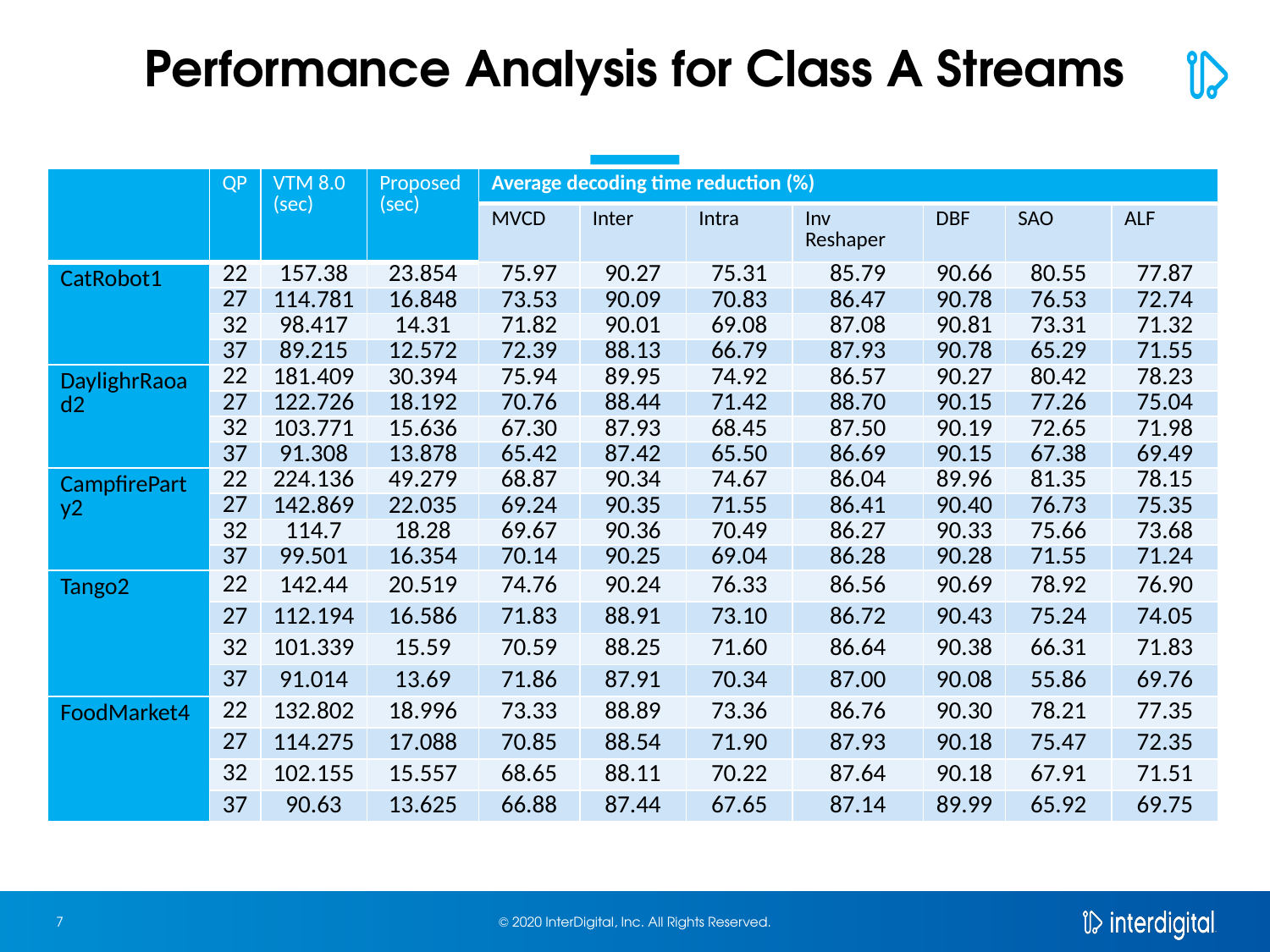

# Performance Analysis for Class A Streams
|  | QP | VTM 8.0 (sec) | Proposed (sec) | Average decoding time reduction (%) |  |  |  |  |  |  |
| --- | --- | --- | --- | --- | --- | --- | --- | --- | --- | --- |
|  |  |  |  | MVCD | Inter | Intra | Inv Reshaper | DBF | SAO | ALF |
| CatRobot1 | 22 | 157.38 | 23.854 | 75.97 | 90.27 | 75.31 | 85.79 | 90.66 | 80.55 | 77.87 |
|  | 27 | 114.781 | 16.848 | 73.53 | 90.09 | 70.83 | 86.47 | 90.78 | 76.53 | 72.74 |
|  | 32 | 98.417 | 14.31 | 71.82 | 90.01 | 69.08 | 87.08 | 90.81 | 73.31 | 71.32 |
|  | 37 | 89.215 | 12.572 | 72.39 | 88.13 | 66.79 | 87.93 | 90.78 | 65.29 | 71.55 |
| DaylighrRaoad2 | 22 | 181.409 | 30.394 | 75.94 | 89.95 | 74.92 | 86.57 | 90.27 | 80.42 | 78.23 |
|  | 27 | 122.726 | 18.192 | 70.76 | 88.44 | 71.42 | 88.70 | 90.15 | 77.26 | 75.04 |
|  | 32 | 103.771 | 15.636 | 67.30 | 87.93 | 68.45 | 87.50 | 90.19 | 72.65 | 71.98 |
|  | 37 | 91.308 | 13.878 | 65.42 | 87.42 | 65.50 | 86.69 | 90.15 | 67.38 | 69.49 |
| CampfireParty2 | 22 | 224.136 | 49.279 | 68.87 | 90.34 | 74.67 | 86.04 | 89.96 | 81.35 | 78.15 |
|  | 27 | 142.869 | 22.035 | 69.24 | 90.35 | 71.55 | 86.41 | 90.40 | 76.73 | 75.35 |
|  | 32 | 114.7 | 18.28 | 69.67 | 90.36 | 70.49 | 86.27 | 90.33 | 75.66 | 73.68 |
|  | 37 | 99.501 | 16.354 | 70.14 | 90.25 | 69.04 | 86.28 | 90.28 | 71.55 | 71.24 |
| Tango2 | 22 | 142.44 | 20.519 | 74.76 | 90.24 | 76.33 | 86.56 | 90.69 | 78.92 | 76.90 |
|  | 27 | 112.194 | 16.586 | 71.83 | 88.91 | 73.10 | 86.72 | 90.43 | 75.24 | 74.05 |
|  | 32 | 101.339 | 15.59 | 70.59 | 88.25 | 71.60 | 86.64 | 90.38 | 66.31 | 71.83 |
|  | 37 | 91.014 | 13.69 | 71.86 | 87.91 | 70.34 | 87.00 | 90.08 | 55.86 | 69.76 |
| FoodMarket4 | 22 | 132.802 | 18.996 | 73.33 | 88.89 | 73.36 | 86.76 | 90.30 | 78.21 | 77.35 |
|  | 27 | 114.275 | 17.088 | 70.85 | 88.54 | 71.90 | 87.93 | 90.18 | 75.47 | 72.35 |
|  | 32 | 102.155 | 15.557 | 68.65 | 88.11 | 70.22 | 87.64 | 90.18 | 67.91 | 71.51 |
|  | 37 | 90.63 | 13.625 | 66.88 | 87.44 | 67.65 | 87.14 | 89.99 | 65.92 | 69.75 |
© 2020 InterDigital, Inc. All Rights Reserved.
7